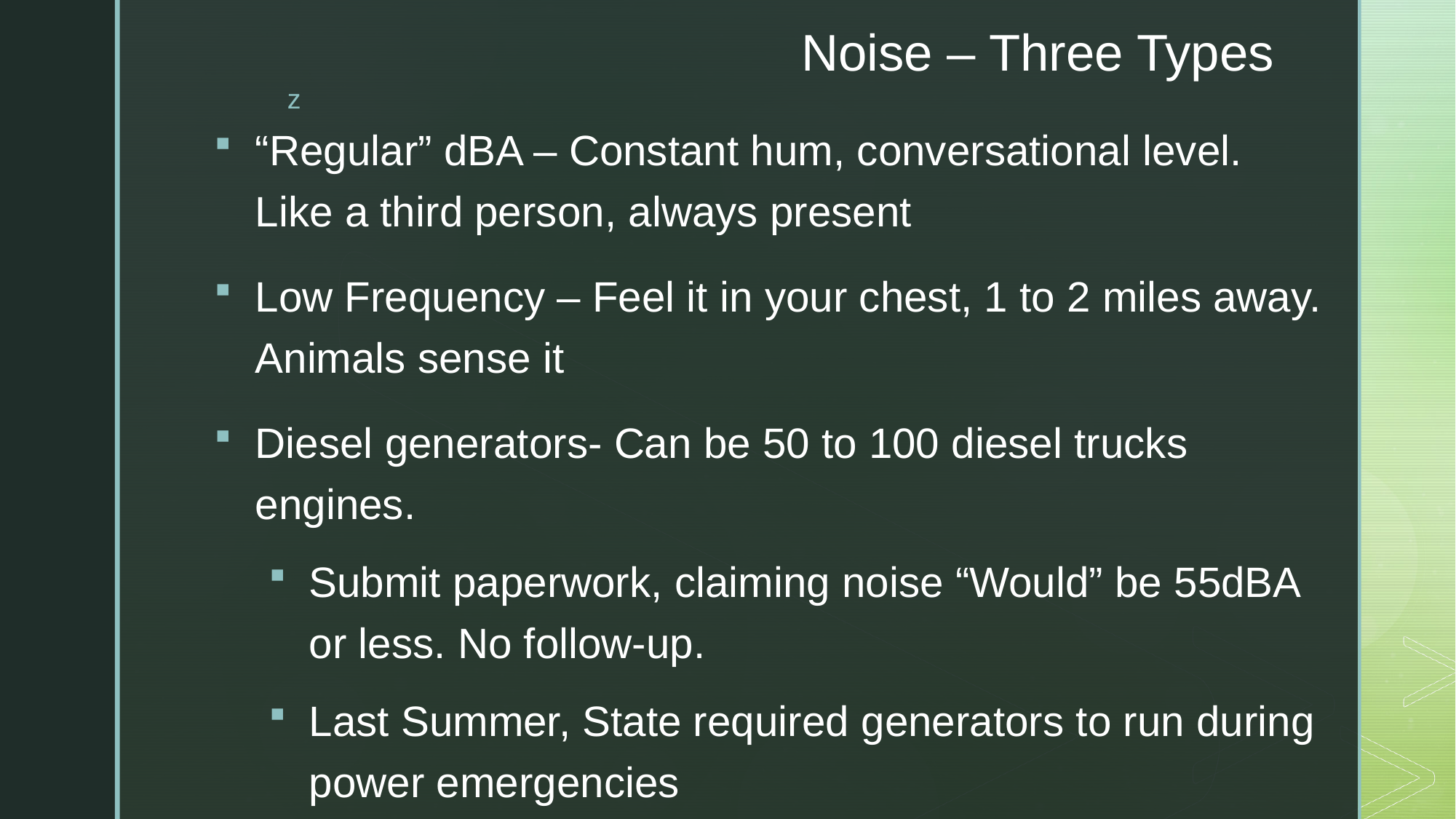

# Noise – Three Types
“Regular” dBA – Constant hum, conversational level. Like a third person, always present
Low Frequency – Feel it in your chest, 1 to 2 miles away. Animals sense it
Diesel generators- Can be 50 to 100 diesel trucks engines.
Submit paperwork, claiming noise “Would” be 55dBA or less. No follow-up.
Last Summer, State required generators to run during power emergencies